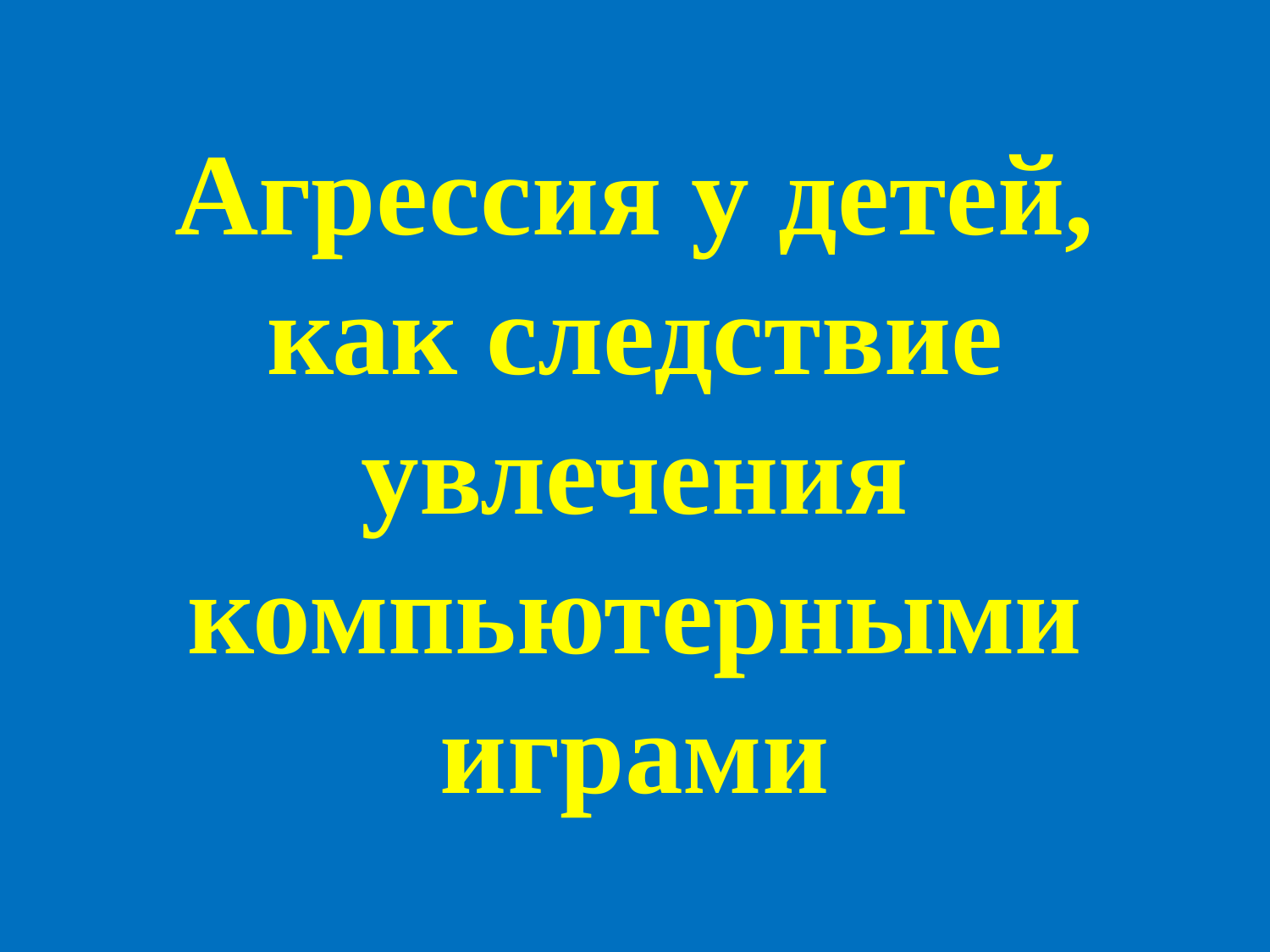

# Агрессия у детей, как следствие увлечения компьютерными играми